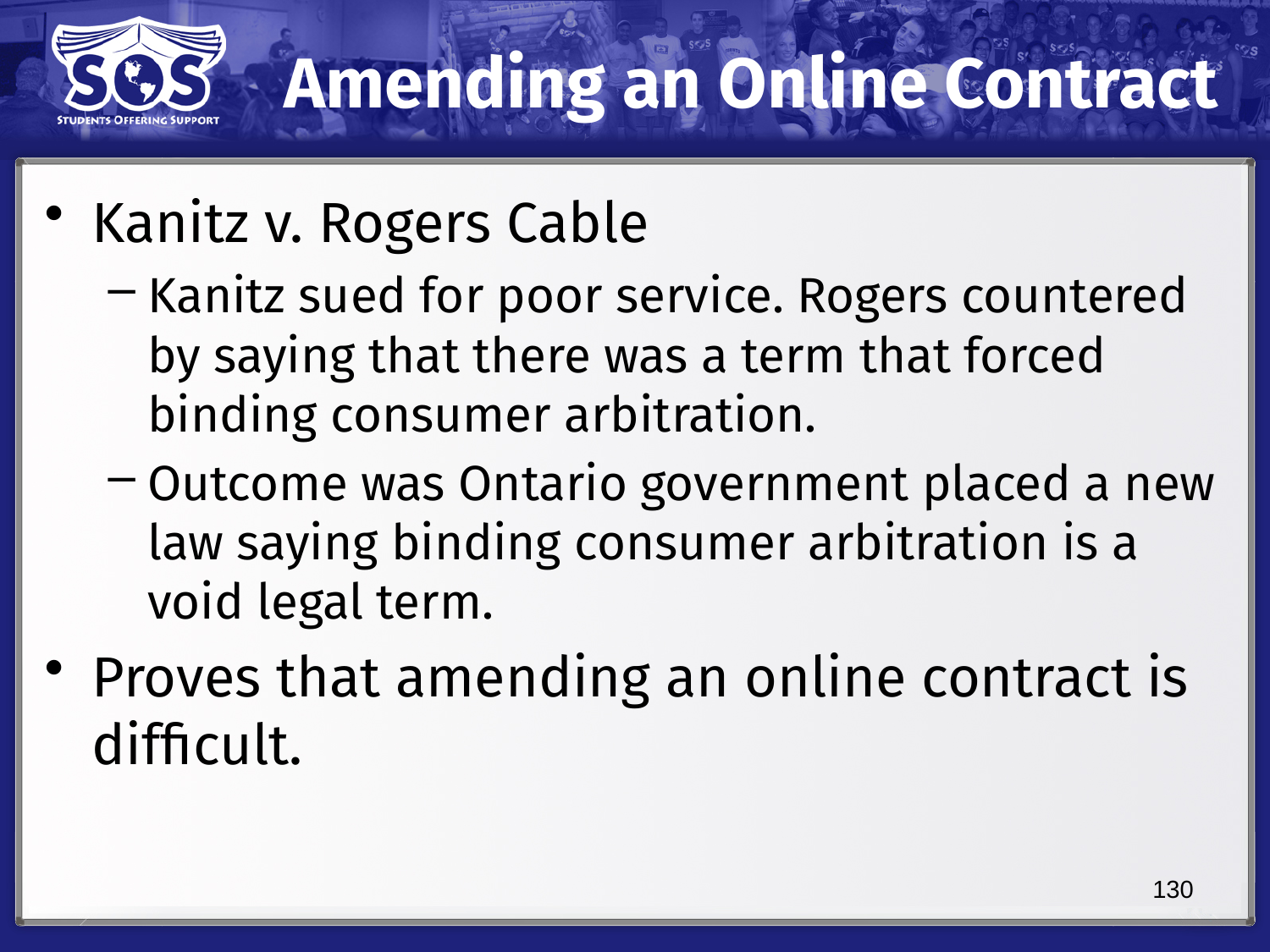

# Amending an Online Contract
Kanitz v. Rogers Cable
Kanitz sued for poor service. Rogers countered by saying that there was a term that forced binding consumer arbitration.
Outcome was Ontario government placed a new law saying binding consumer arbitration is a void legal term.
Proves that amending an online contract is difficult.
130